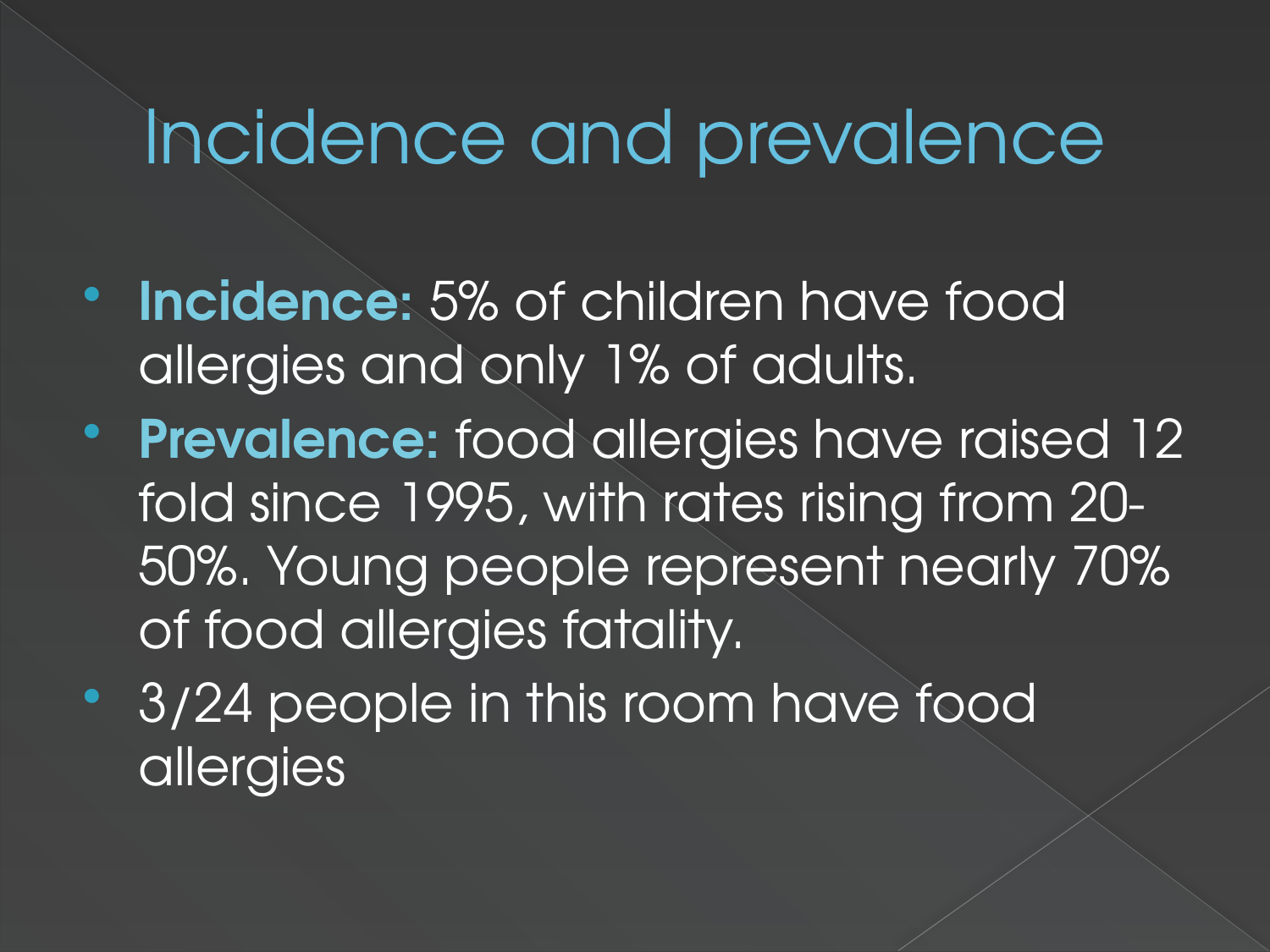

# Incidence and prevalence
Incidence: 5% of children have food allergies and only 1% of adults.
Prevalence: food allergies have raised 12 fold since 1995, with rates rising from 20-50%. Young people represent nearly 70% of food allergies fatality.
3/24 people in this room have food allergies